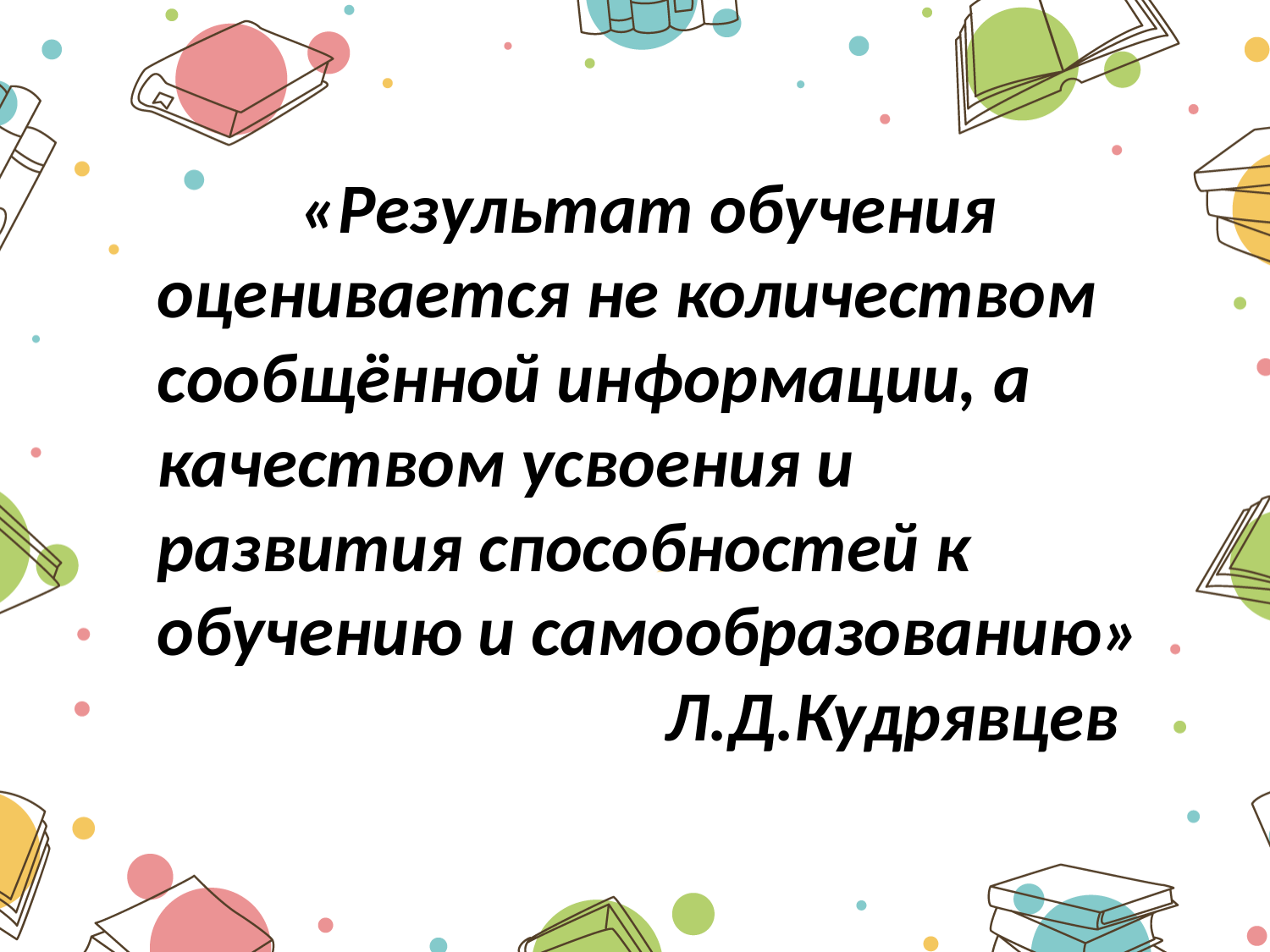

«Результат обучения оценивается не количеством сообщённой информации, а качеством усвоения и развития способностей к обучению и самообразованию»
				Л.Д.Кудрявцев